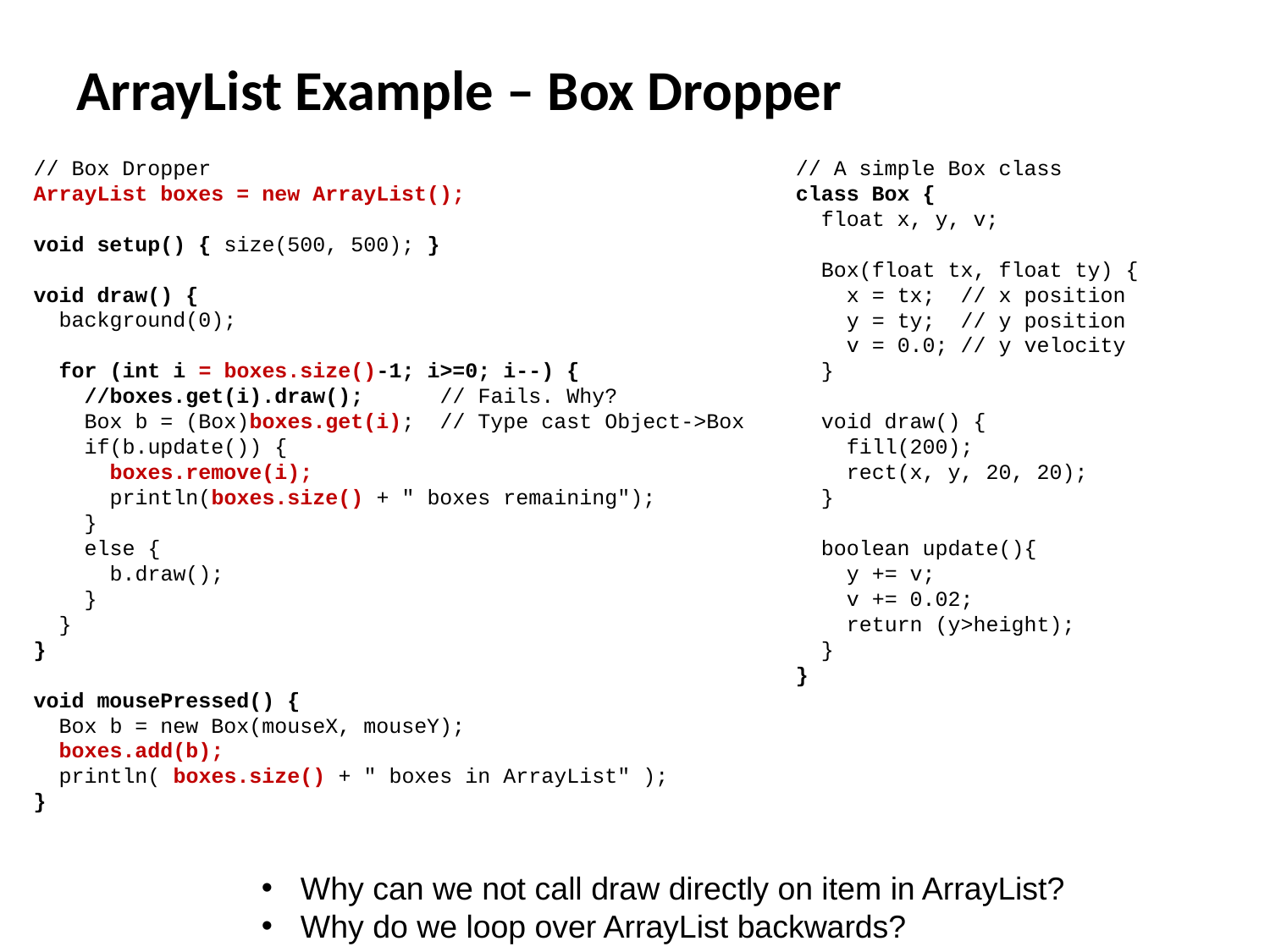

# ArrayList Example – Box Dropper
// Box Dropper
ArrayList boxes = new ArrayList();

void setup() { size(500, 500); }

void draw() {
  background(0);

  for (int i = boxes.size()-1; i>=0; i--) {
    //boxes.get(i).draw();      // Fails. Why?
    Box b = (Box)boxes.get(i);  // Type cast Object->Box
    if(b.update()) {
      boxes.remove(i);
      println(boxes.size() + " boxes remaining");
    }
    else {
      b.draw();
    }
  }
}

void mousePressed() {
  Box b = new Box(mouseX, mouseY);
  boxes.add(b);
  println( boxes.size() + " boxes in ArrayList" );
}
// A simple Box class
class Box {
  float x, y, v;

  Box(float tx, float ty) {
    x = tx;  // x position
    y = ty;  // y position
    v = 0.0; // y velocity
  }

  void draw() {
    fill(200);
    rect(x, y, 20, 20);
  }

  boolean update(){
    y += v;
    v += 0.02;
    return (y>height);
  }
}
 Why can we not call draw directly on item in ArrayList?
 Why do we loop over ArrayList backwards?